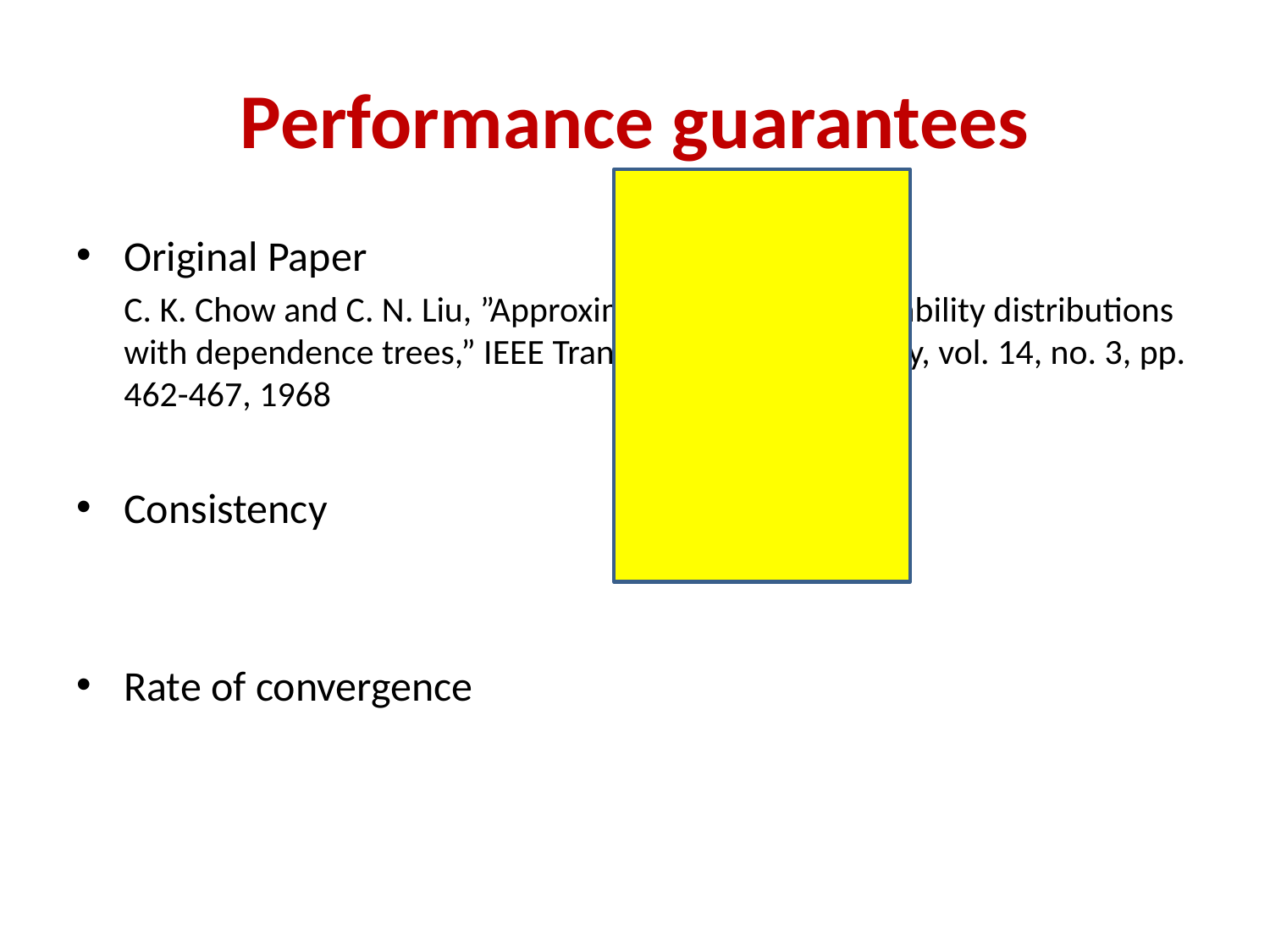

# Performance guarantees

Original Paper
	C. K. Chow and C. N. Liu, ”Approximating discrete probability distributions with dependence trees,” IEEE Trans. Information Theory, vol. 14, no. 3, pp. 462-467, 1968

Consistency

Rate of convergence